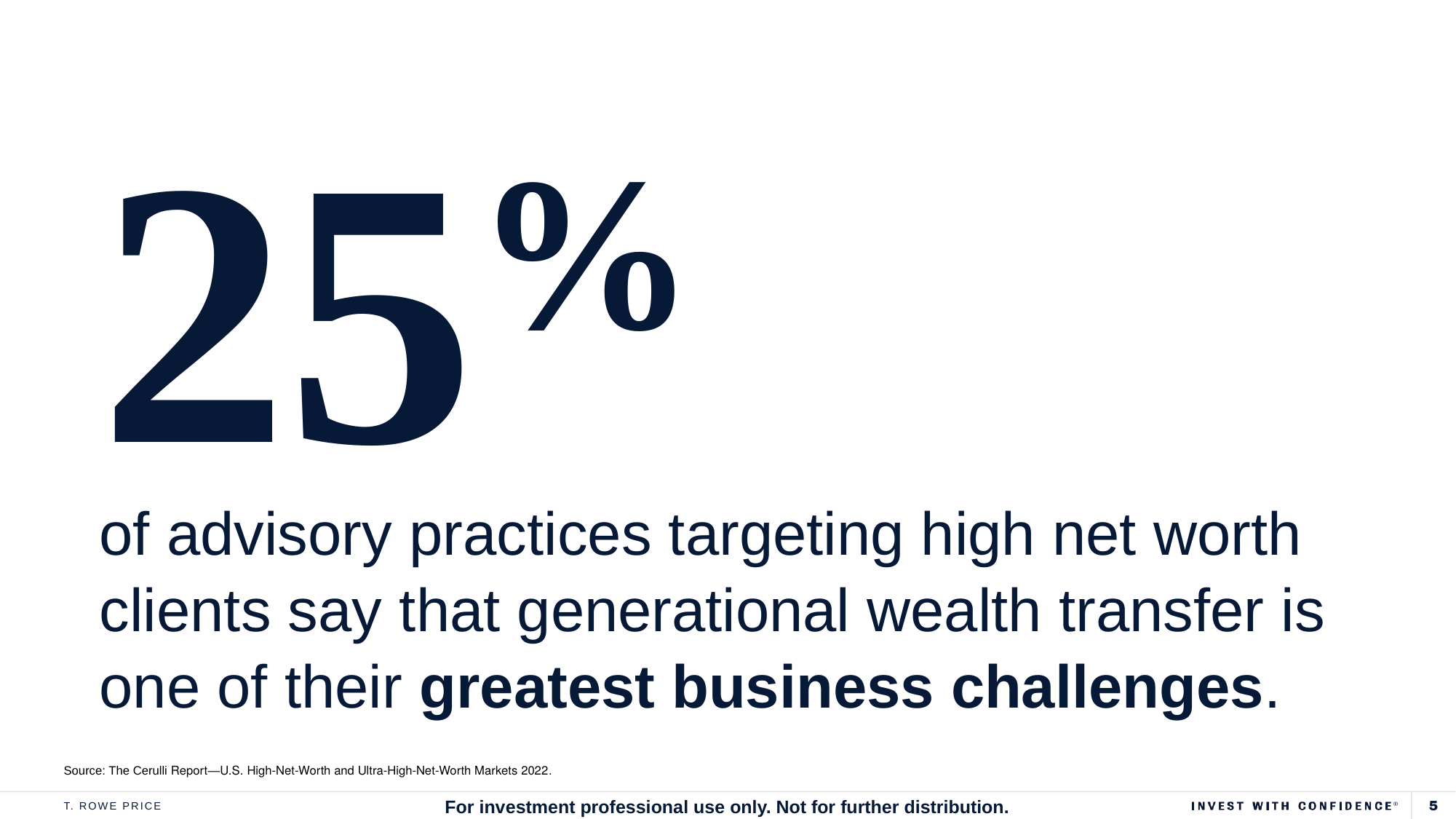

25%
of advisory practices targeting high net worth clients say that generational wealth transfer is one of their greatest business challenges.
Source: The Cerulli Report—U.S. High-Net-Worth and Ultra-High-Net-Worth Markets 2022.
For investment professional use only. Not for further distribution.